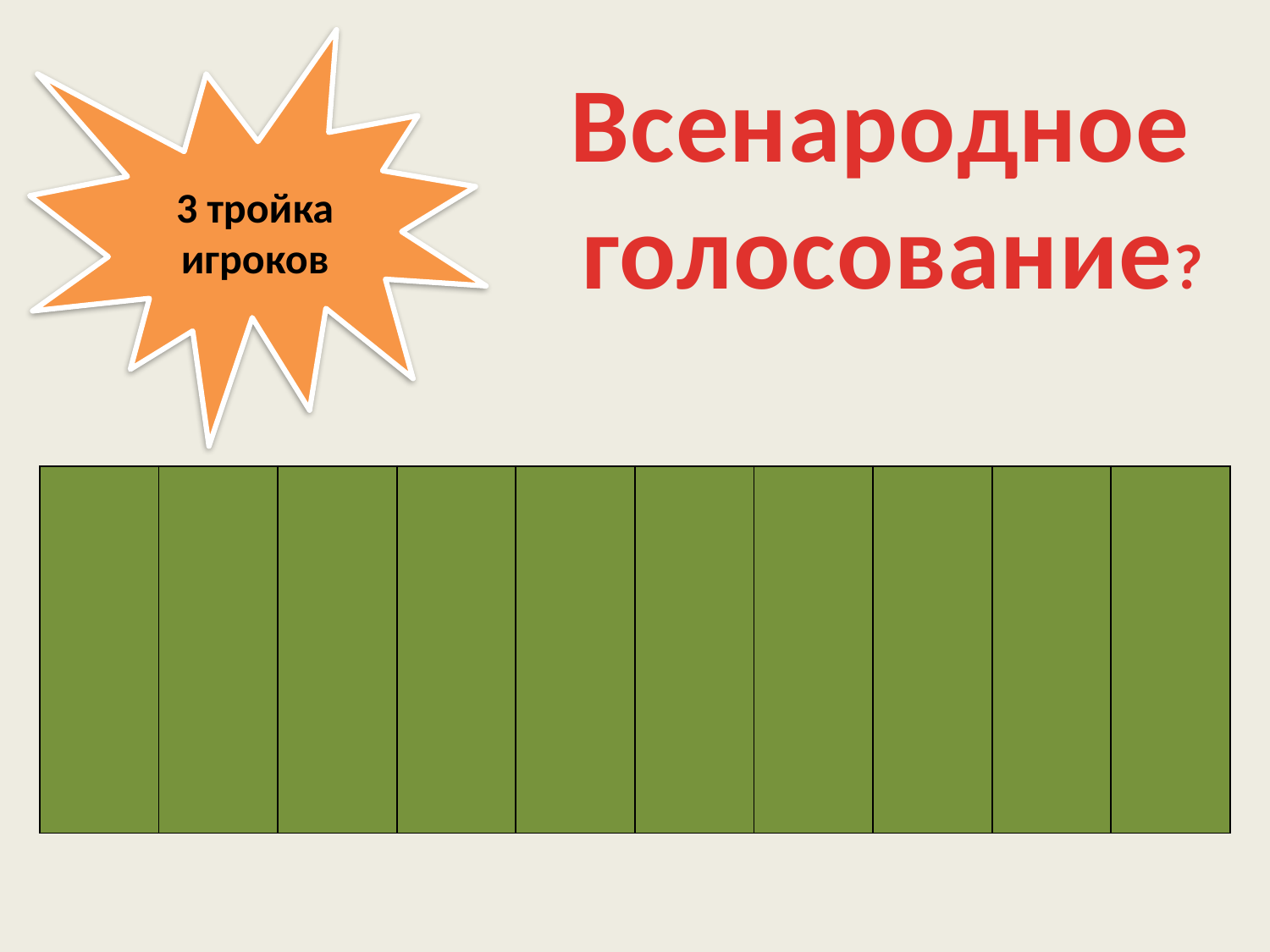

3 тройка игроков

Всенародное
голосование?
|  |  |  |  |  |  |  |  |  |  |
| --- | --- | --- | --- | --- | --- | --- | --- | --- | --- |